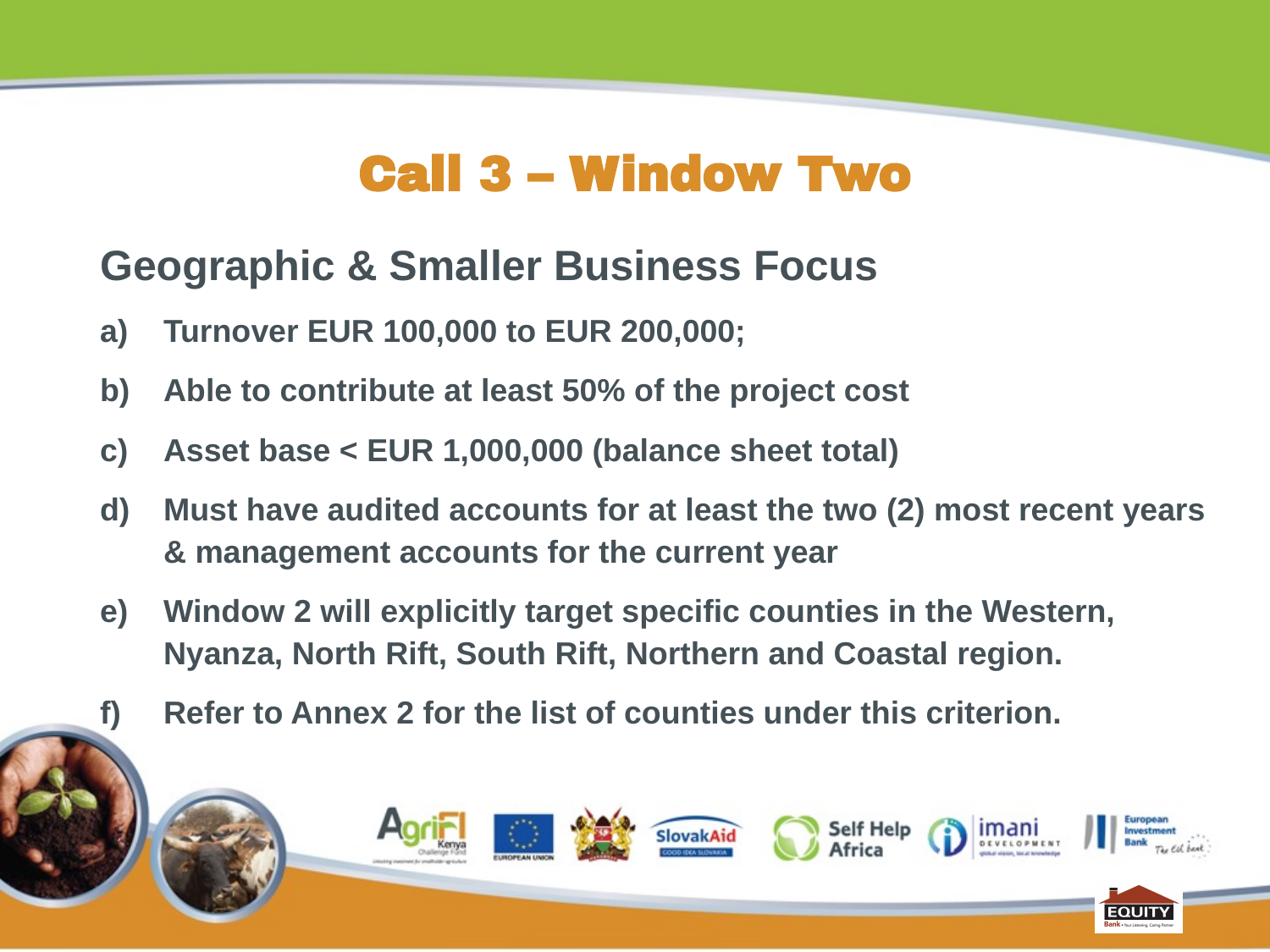

# Call 3 – Window Two
Geographic & Smaller Business Focus
Turnover EUR 100,000 to EUR 200,000;
Able to contribute at least 50% of the project cost
Asset base < EUR 1,000,000 (balance sheet total)
Must have audited accounts for at least the two (2) most recent years & management accounts for the current year
Window 2 will explicitly target specific counties in the Western, Nyanza, North Rift, South Rift, Northern and Coastal region.
Refer to Annex 2 for the list of counties under this criterion.